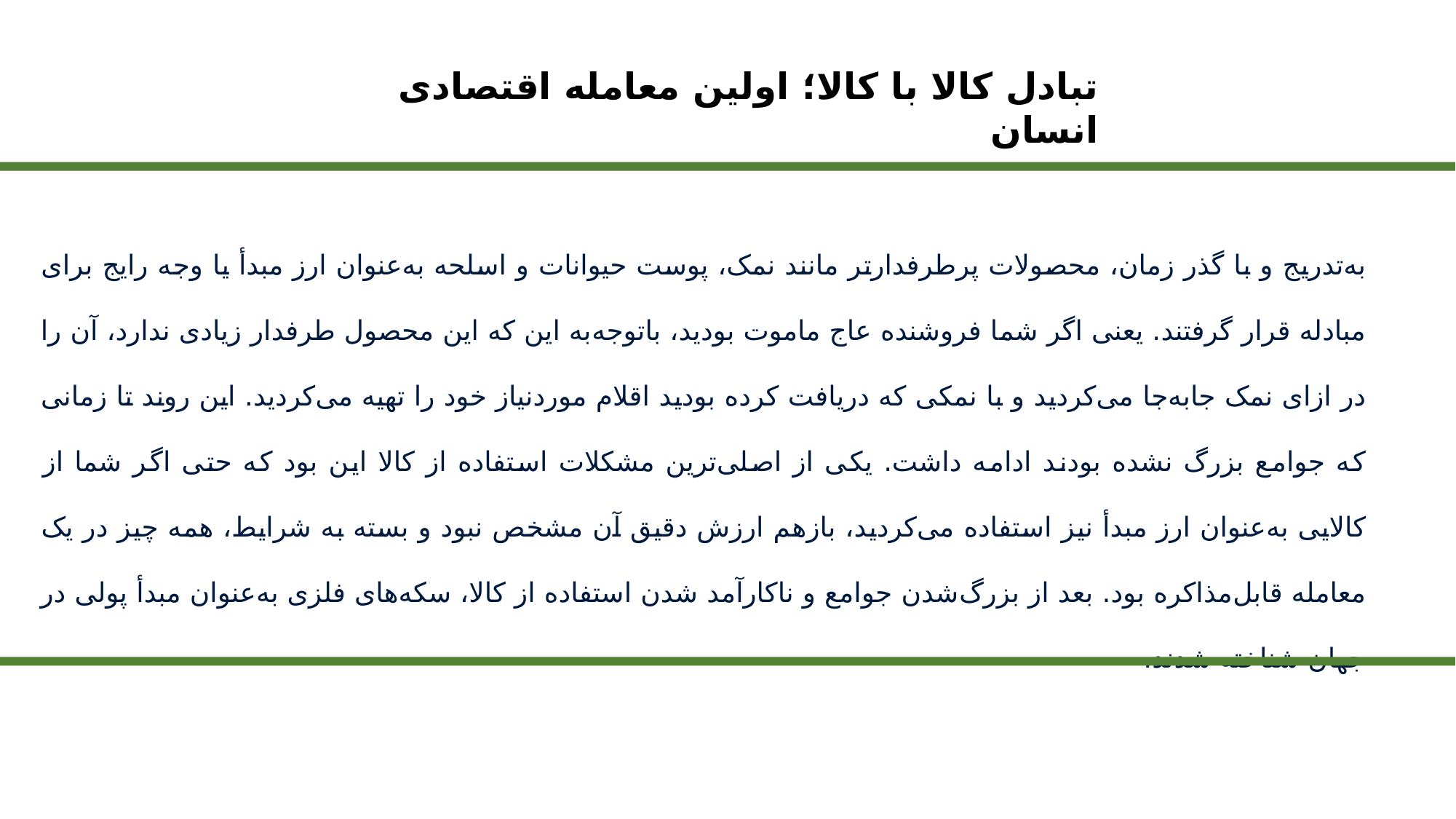

تبادل کالا با کالا؛ اولین معامله اقتصادی انسان

به‌تدریج و با گذر زمان، محصولات پرطرفدارتر مانند نمک، پوست حیوانات و اسلحه به‌عنوان ارز مبدأ یا وجه رایج برای مبادله قرار گرفتند. یعنی اگر شما فروشنده عاج ماموت بودید، باتوجه‌به این که این محصول طرفدار زیادی ندارد، آن را در ازای نمک جابه‌جا می‌کردید و با نمکی که دریافت کرده بودید اقلام موردنیاز خود را تهیه می‌کردید. این روند تا زمانی که جوامع بزرگ نشده بودند ادامه داشت. یکی از اصلی‌ترین مشکلات استفاده از کالا این بود که حتی اگر شما از کالایی به‌عنوان ارز مبدأ نیز استفاده می‌کردید، بازهم ارزش دقیق آن مشخص نبود و بسته به شرایط، همه چیز در یک معامله قابل‌مذاکره بود. بعد از بزرگ‌شدن جوامع و ناکارآمد شدن استفاده از کالا، سکه‌های فلزی به‌عنوان مبدأ پولی در جهان شناخته شدند.